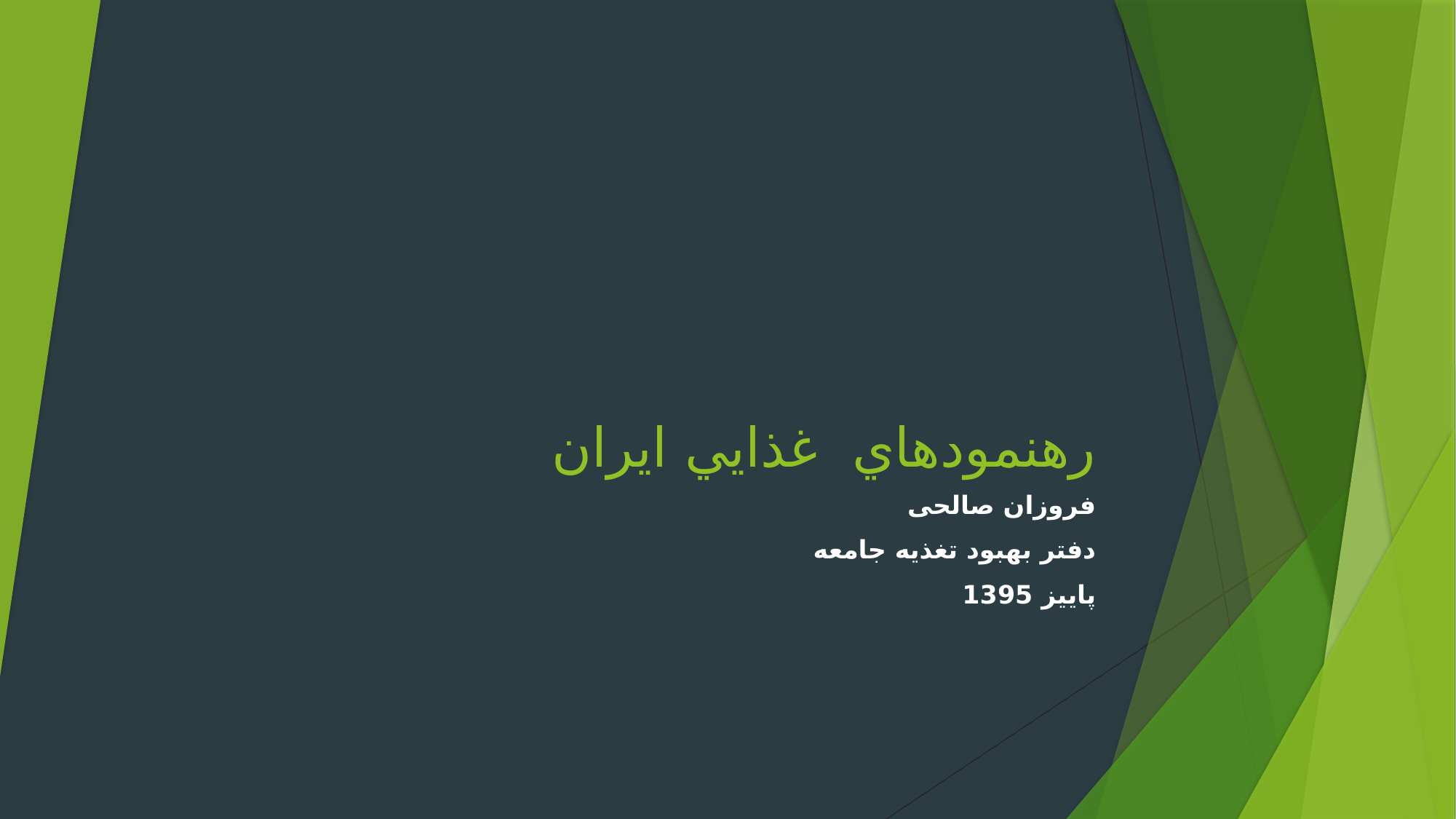

# رهنمودهاي  غذايي ايران
فروزان صالحی
دفتر بهبود تغذیه جامعه
پاییز 1395